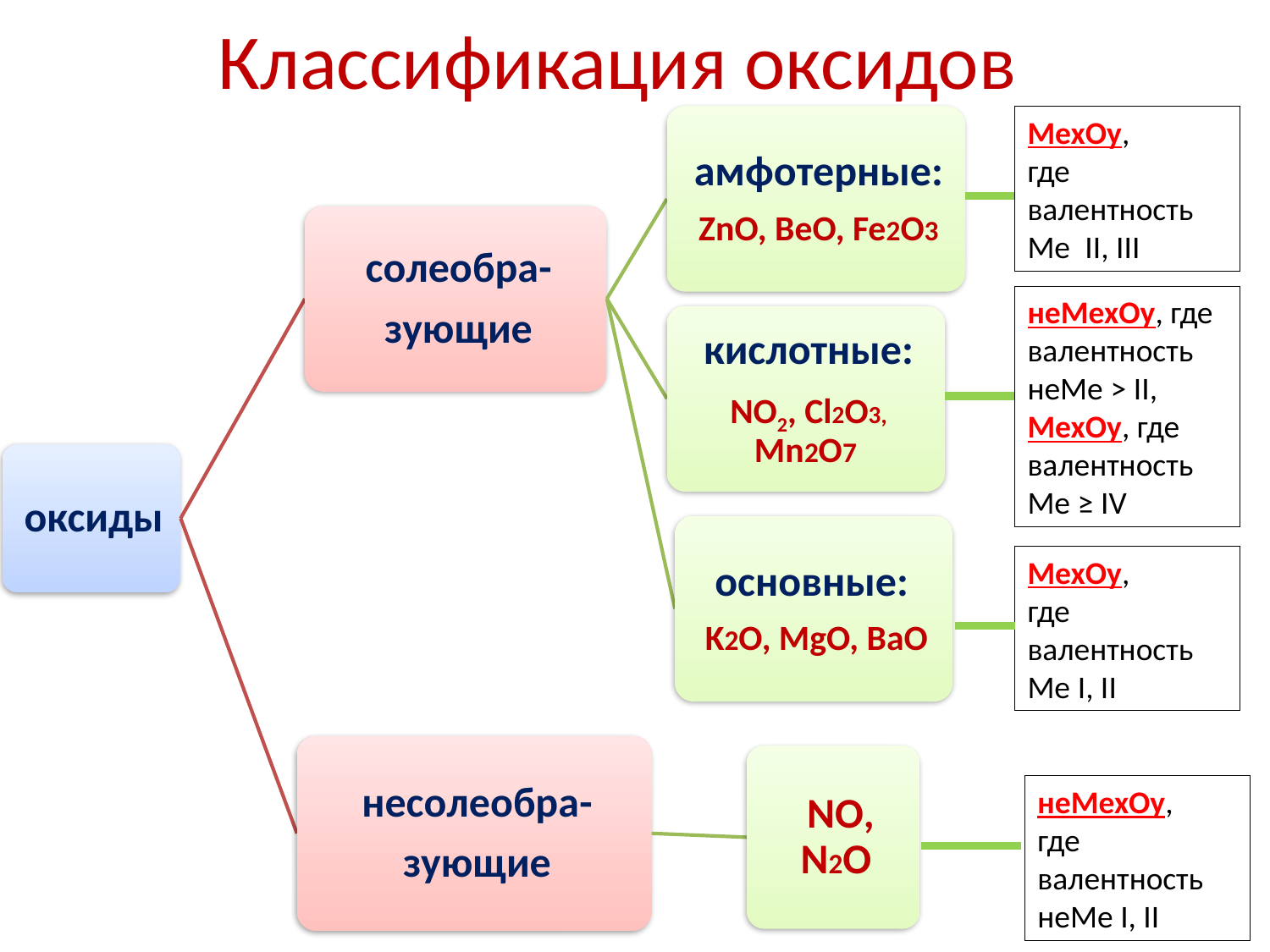

# Классификация оксидов
оксиды

солеобра-
зующие

амфотерные:
ZnO, BeO, Fe2O3

кислотные:
NO2, Cl2O3, Mn2O7

основные:
K2O, MgO, BaO

несолеобра-
зующие

 NO, N2O
МехОу,
где валентность Ме  II, III
неМехОу, где валентность неМе > II,
МехОу, где валентность
Ме ≥ IV

МехОу,
где валентность Ме I, II

неМехОу,
где валентность неМе I, II